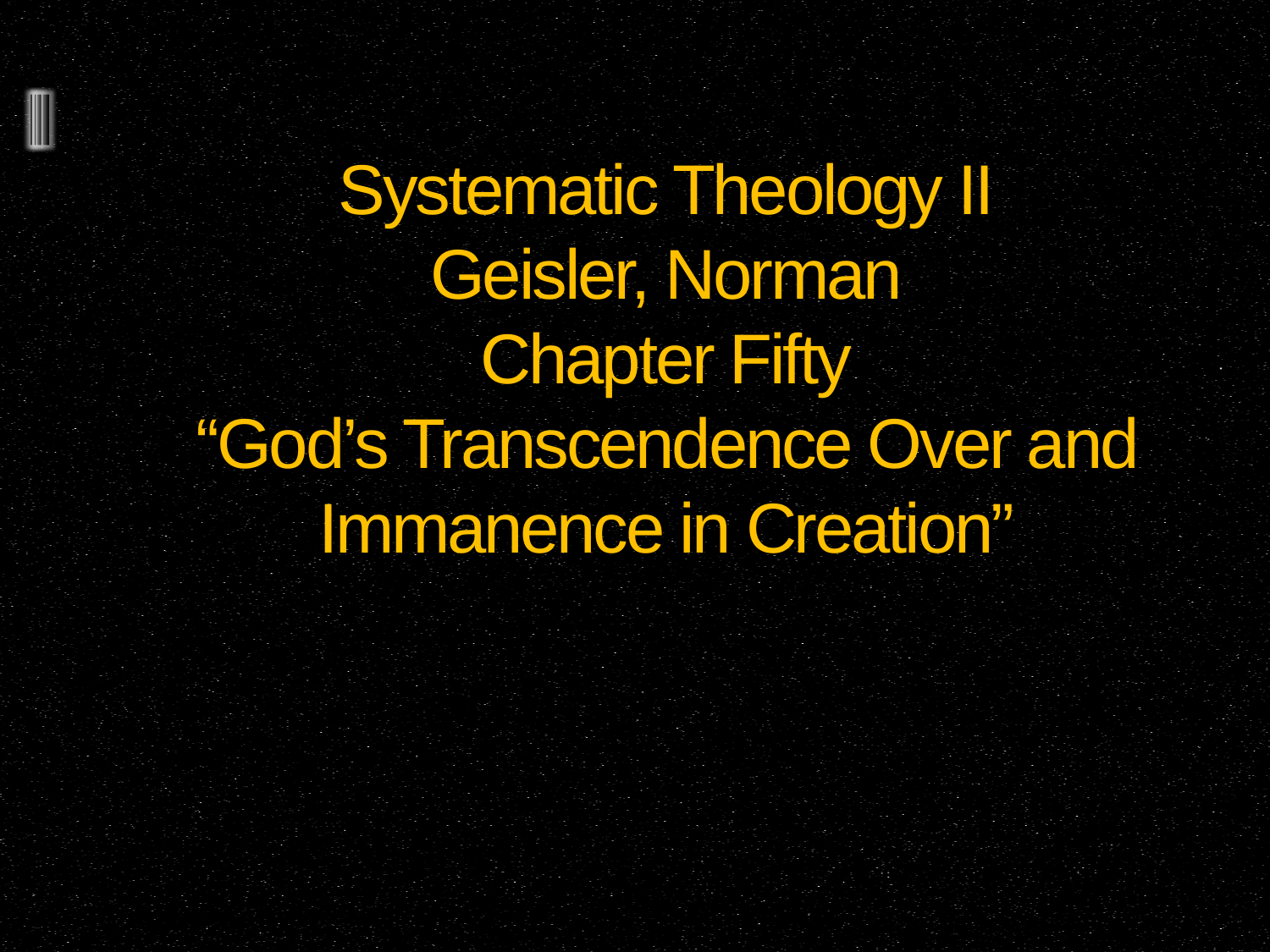

# Systematic Theology II Geisler, Norman Chapter Fifty “God’s Transcendence Over and Immanence in Creation”